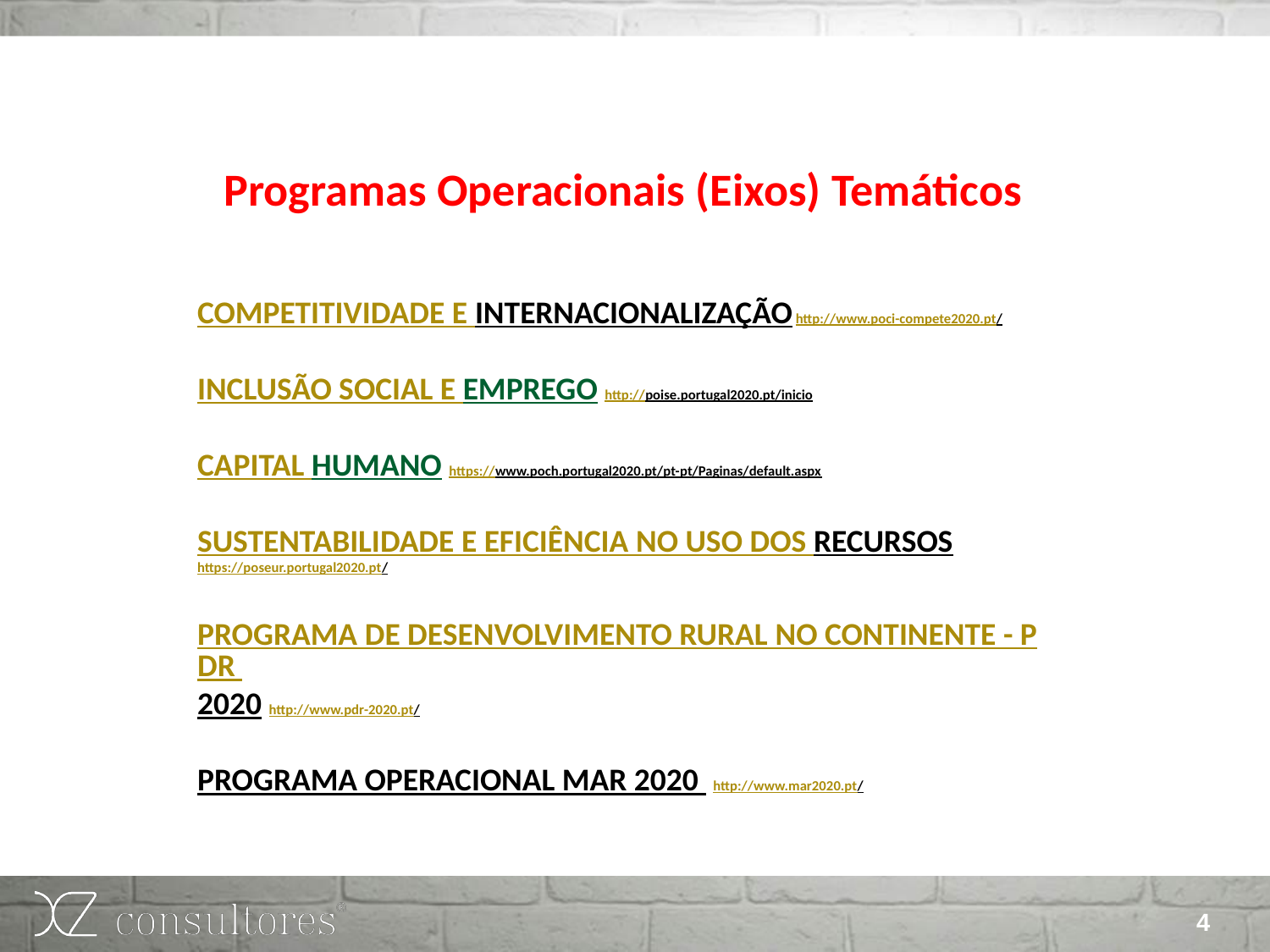

Programas Operacionais (Eixos) Temáticos

COMPETITIVIDADE E INTERNACIONALIZAÇÃO http://www.poci-compete2020.pt/

INCLUSÃO SOCIAL E EMPREGO http://poise.portugal2020.pt/inicio

CAPITAL HUMANO https://www.poch.portugal2020.pt/pt-pt/Paginas/default.aspx

SUSTENTABILIDADE E EFICIÊNCIA NO USO DOS RECURSOS https://poseur.portugal2020.pt/

PROGRAMA DE DESENVOLVIMENTO RURAL NO CONTINENTE - PDR 2020 http://www.pdr-2020.pt/

PROGRAMA OPERACIONAL MAR 2020  http://www.mar2020.pt/